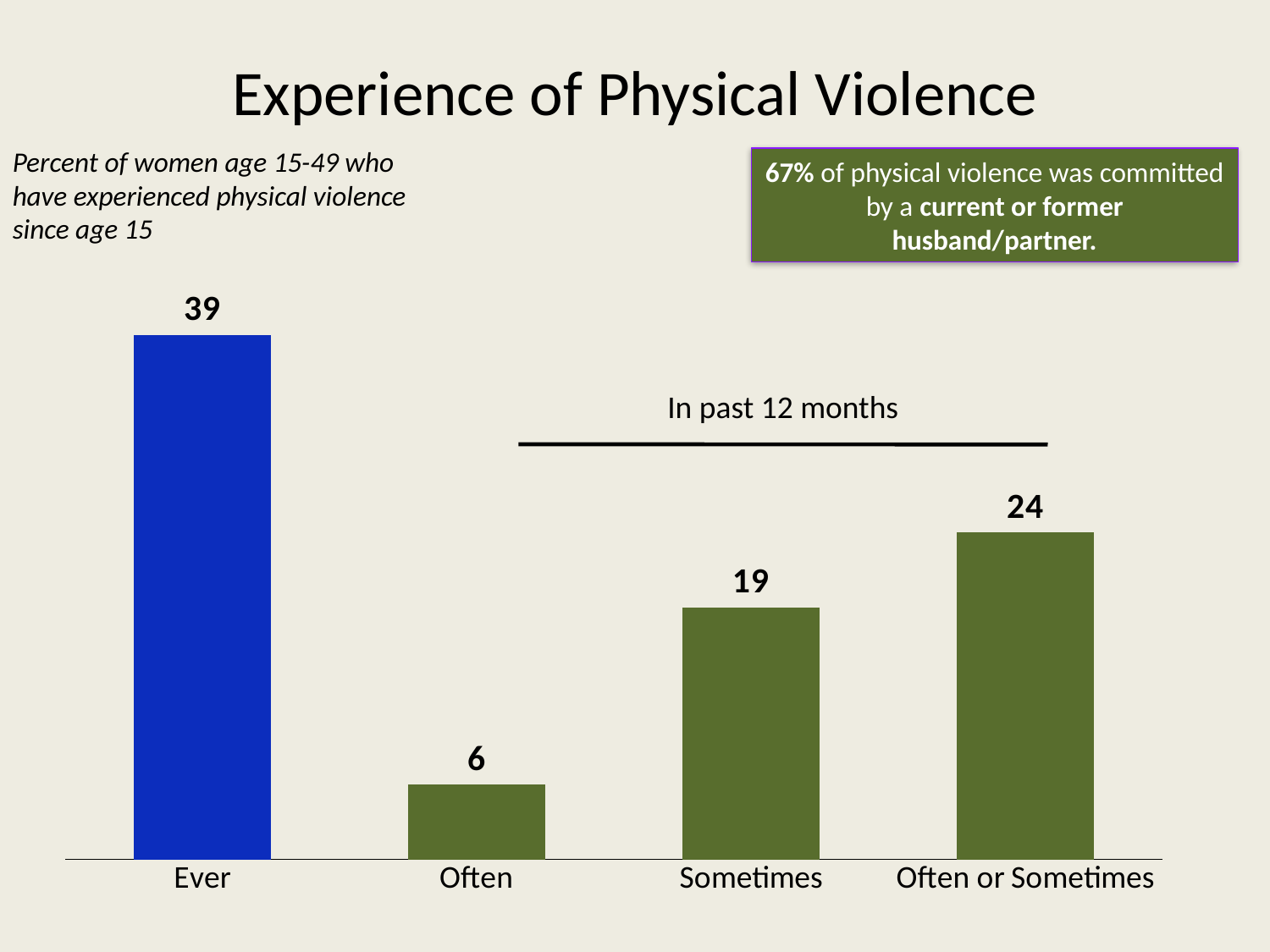

# Experience of Physical Violence
Percent of women age 15-49 who have experienced physical violence since age 15
67% of physical violence was committed by a current or former husband/partner.

### Chart

| Category | Women |
|---|---|
| Ever | 38.5 |
| Often | 5.5 |
| Sometimes | 18.5 |
| Often or Sometimes | 24.0 |
In past 12 months